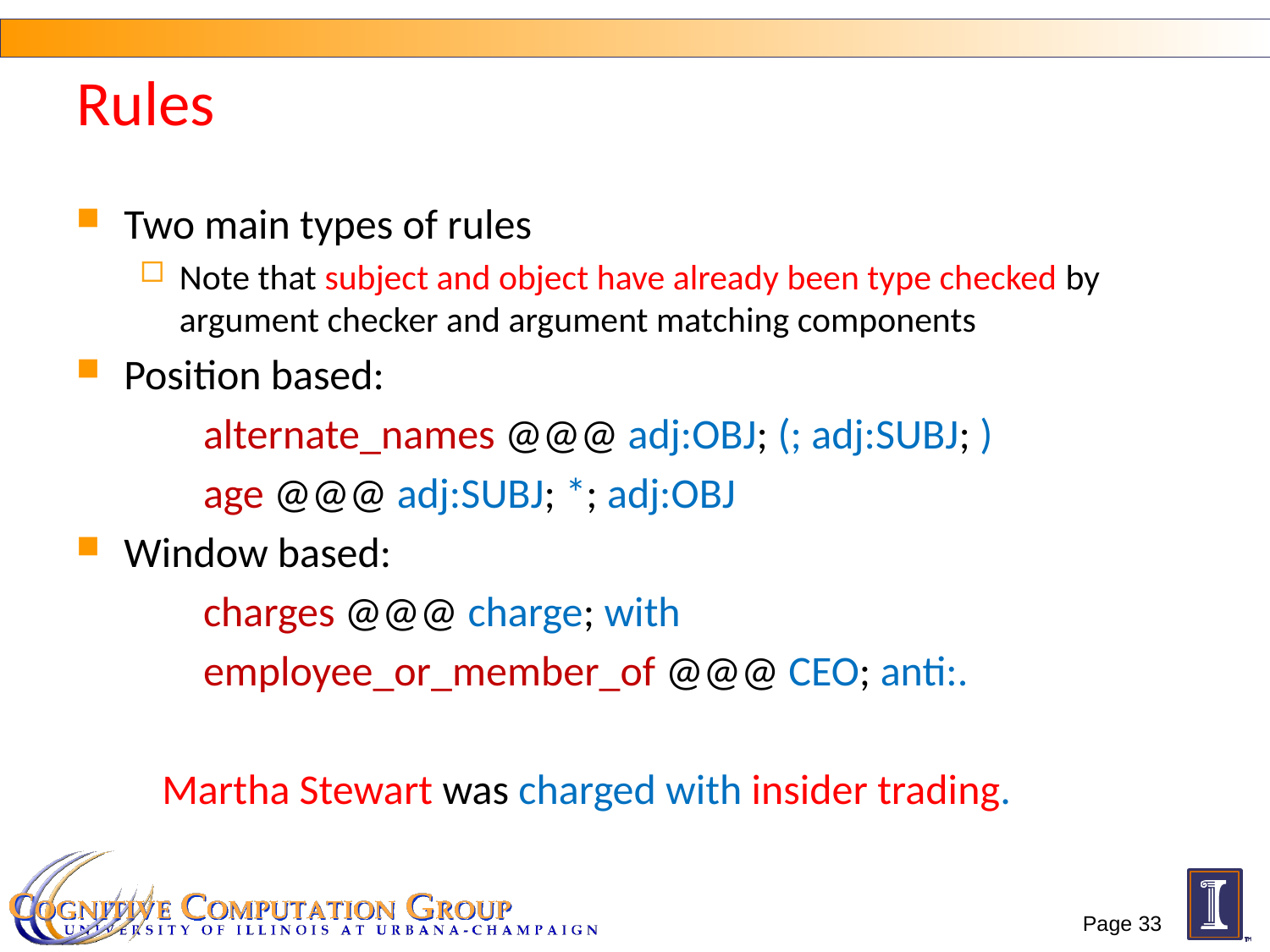

# Rules
Two main types of rules
Note that subject and object have already been type checked by argument checker and argument matching components
Position based:
	alternate_names @@@ adj:OBJ; (; adj:SUBJ; )
	age @@@ adj:SUBJ; *; adj:OBJ
Window based:
	charges @@@ charge; with
	employee_or_member_of @@@ CEO; anti:.

         Martha Stewart was charged with insider trading.
Page 33